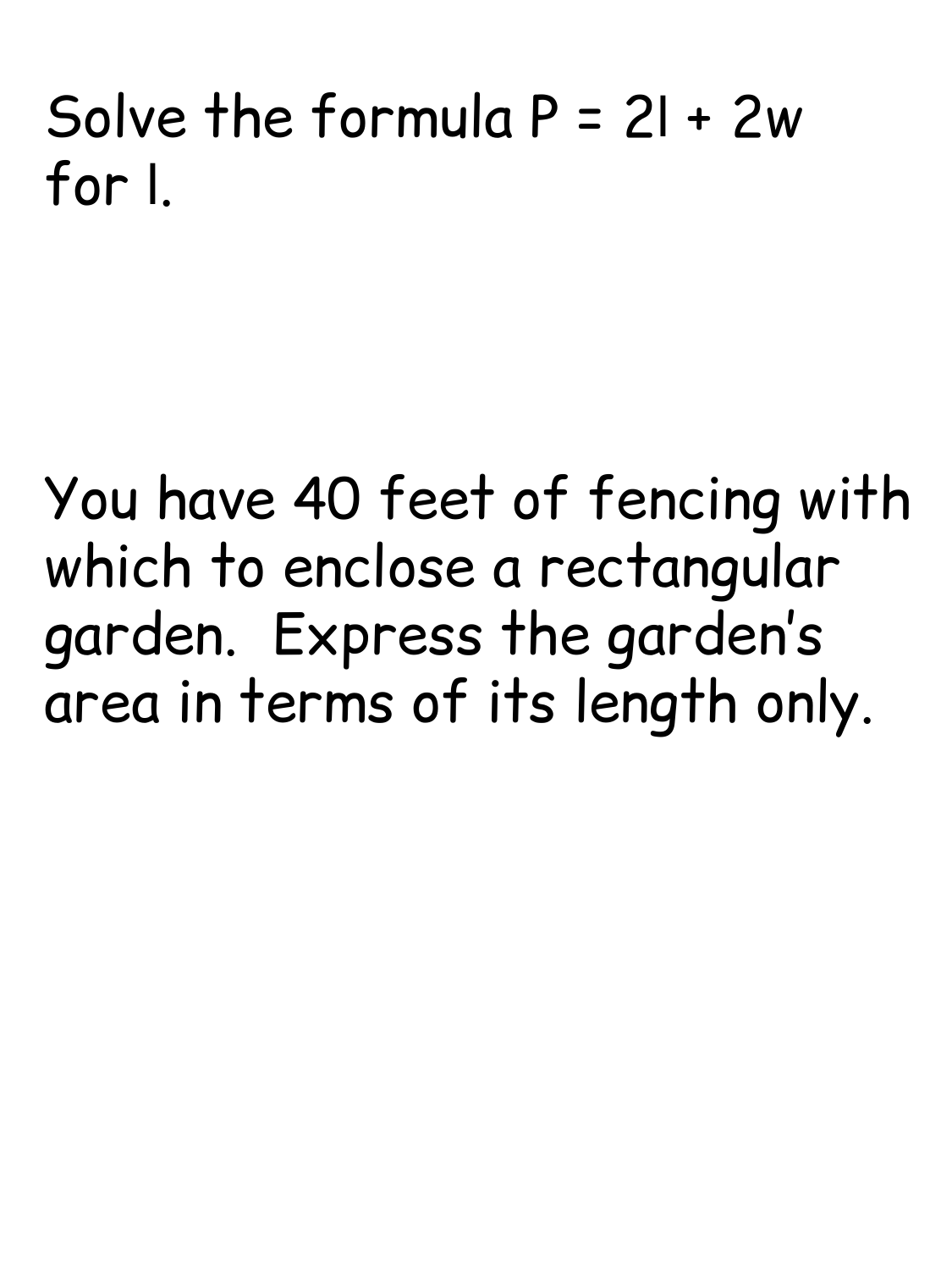

Solve the formula P = 2l + 2w for l.
You have 40 feet of fencing with which to enclose a rectangular garden.  Express the garden’s area in terms of its length only.